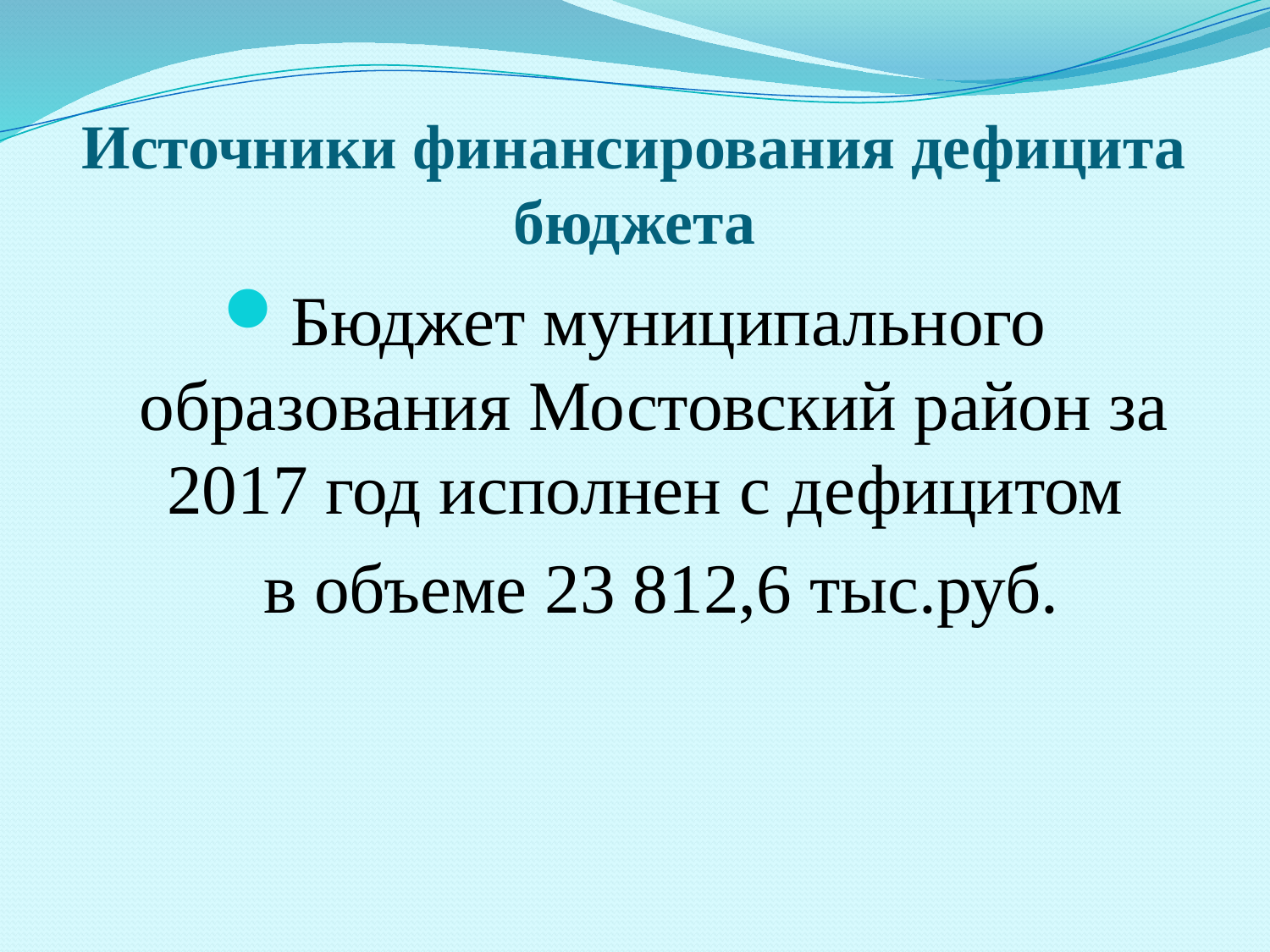

# Источники финансирования дефицита бюджета
Бюджет муниципального образования Мостовский район за 2017 год исполнен с дефицитом
   в объеме 23 812,6 тыс.руб.